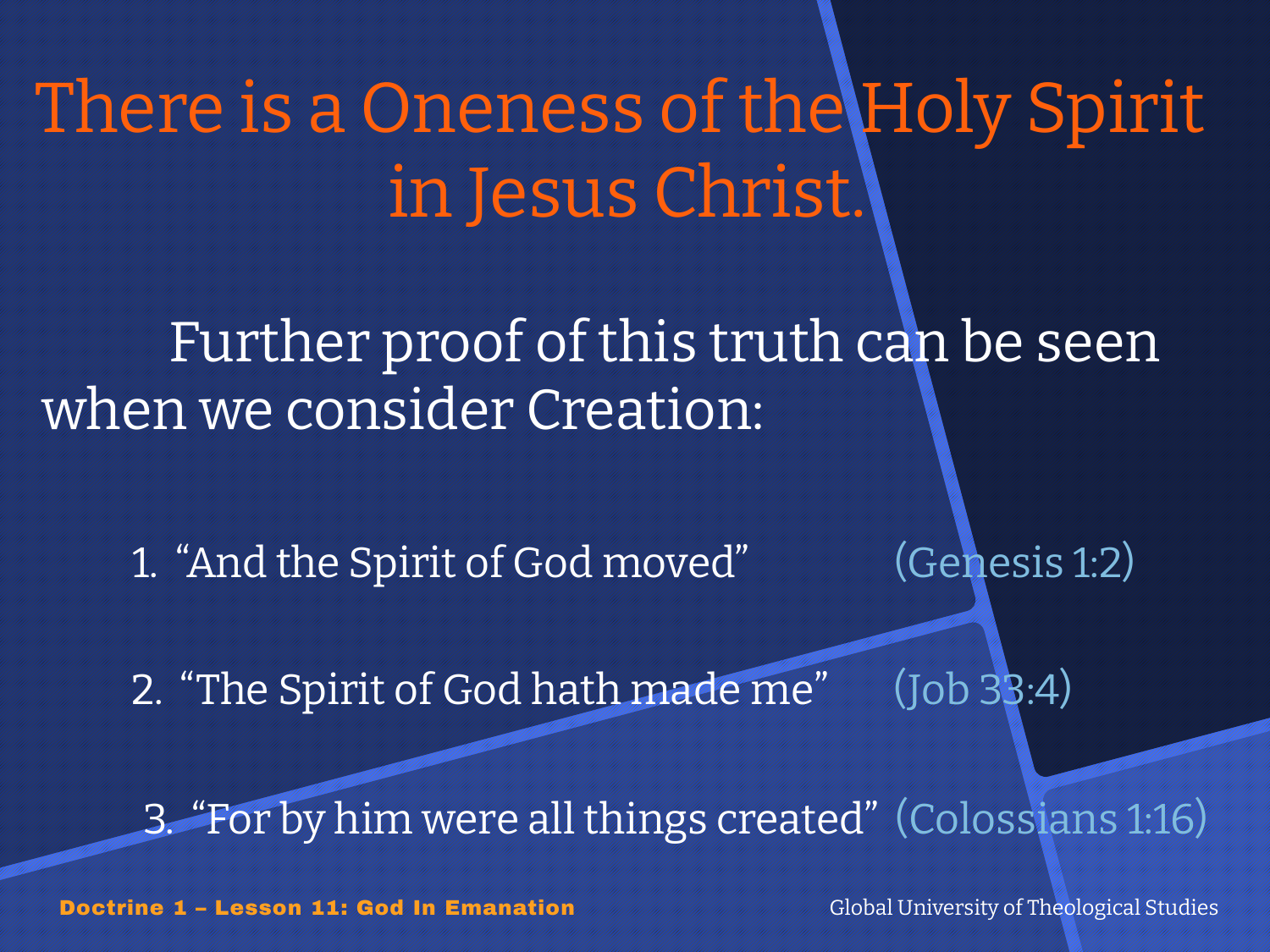

There is a Oneness of the Holy Spirit
in Jesus Christ.
	Further proof of this truth can be seen
when we consider Creation:
1.  “And the Spirit of God moved” 		(Genesis 1:2)
2.  “The Spirit of God hath made me” 	(Job 33:4)
3.  “For by him were all things created”  (Colossians 1:16)
Doctrine 1 – Lesson 11: God In Emanation                                Global University of Theological Studies